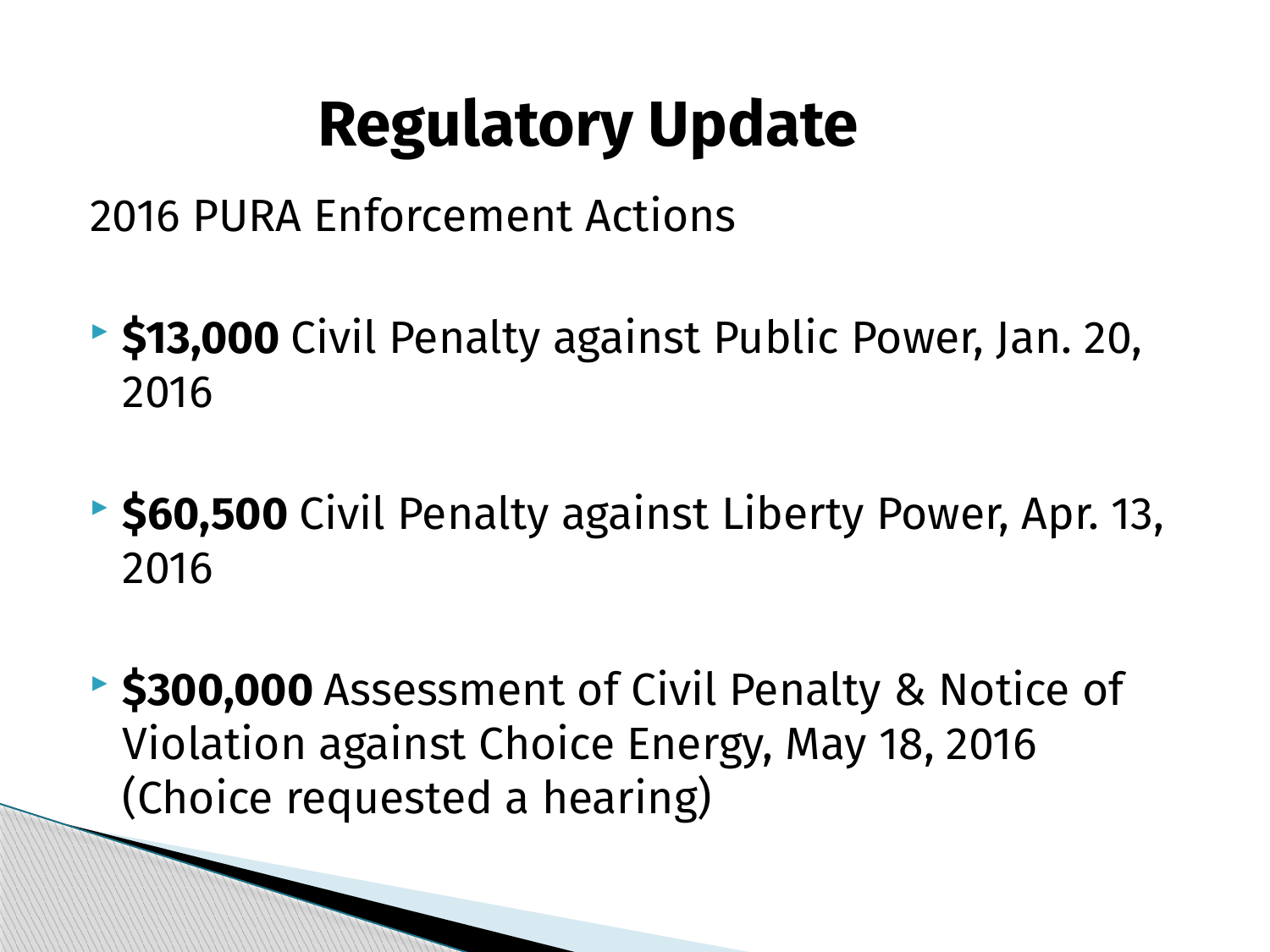

# Regulatory Update
2016 PURA Enforcement Actions

$13,000 Civil Penalty against Public Power, Jan. 20, 2016

$60,500 Civil Penalty against Liberty Power, Apr. 13, 2016

$300,000 Assessment of Civil Penalty & Notice of Violation against Choice Energy, May 18, 2016 (Choice requested a hearing)